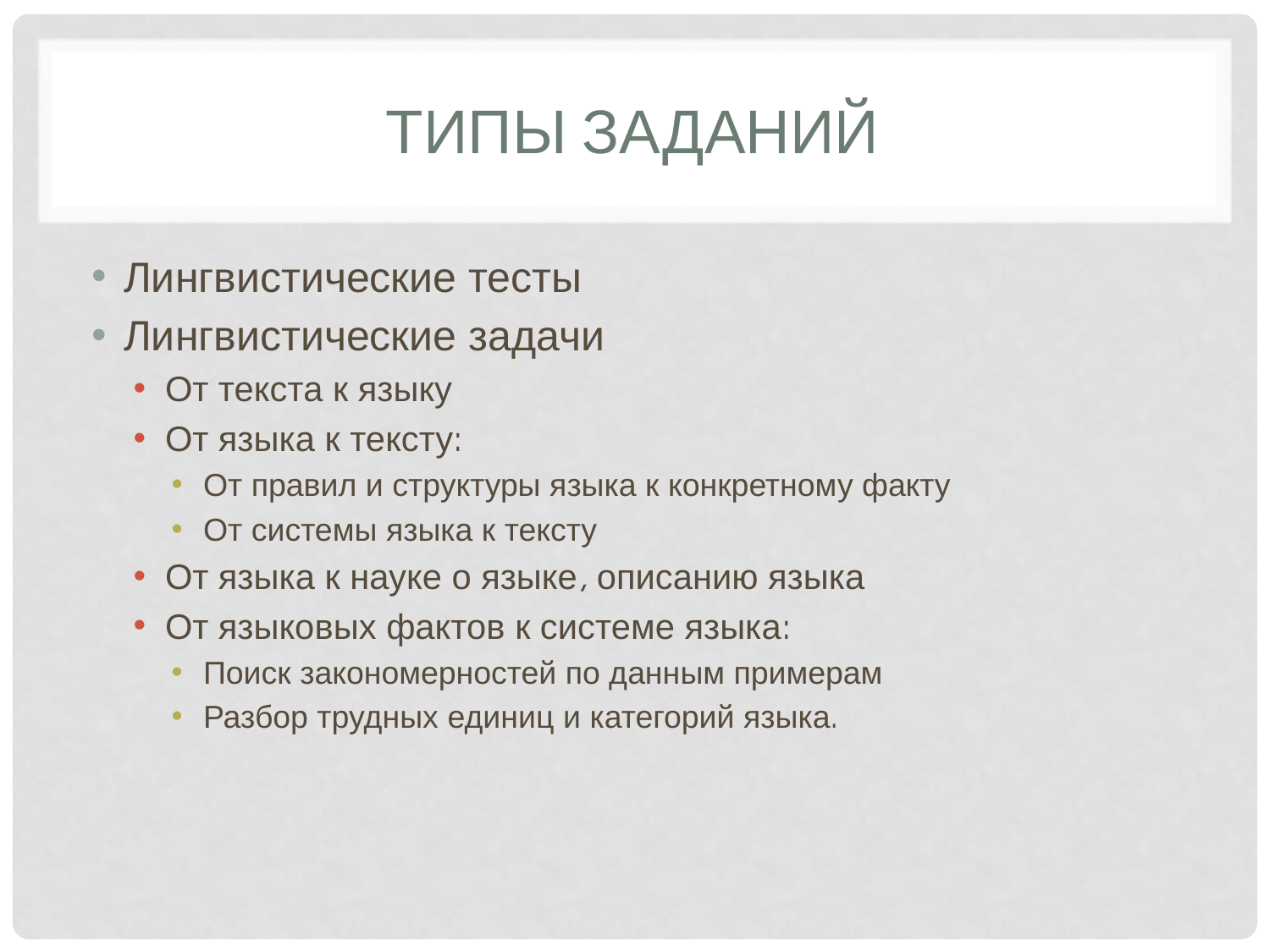

# Типы заданий
Лингвистические тесты
Лингвистические задачи
От текста к языку
От языка к тексту:
От правил и структуры языка к конкретному факту
От системы языка к тексту
От языка к науке о языке, описанию языка
От языковых фактов к системе языка:
Поиск закономерностей по данным примерам
Разбор трудных единиц и категорий языка.